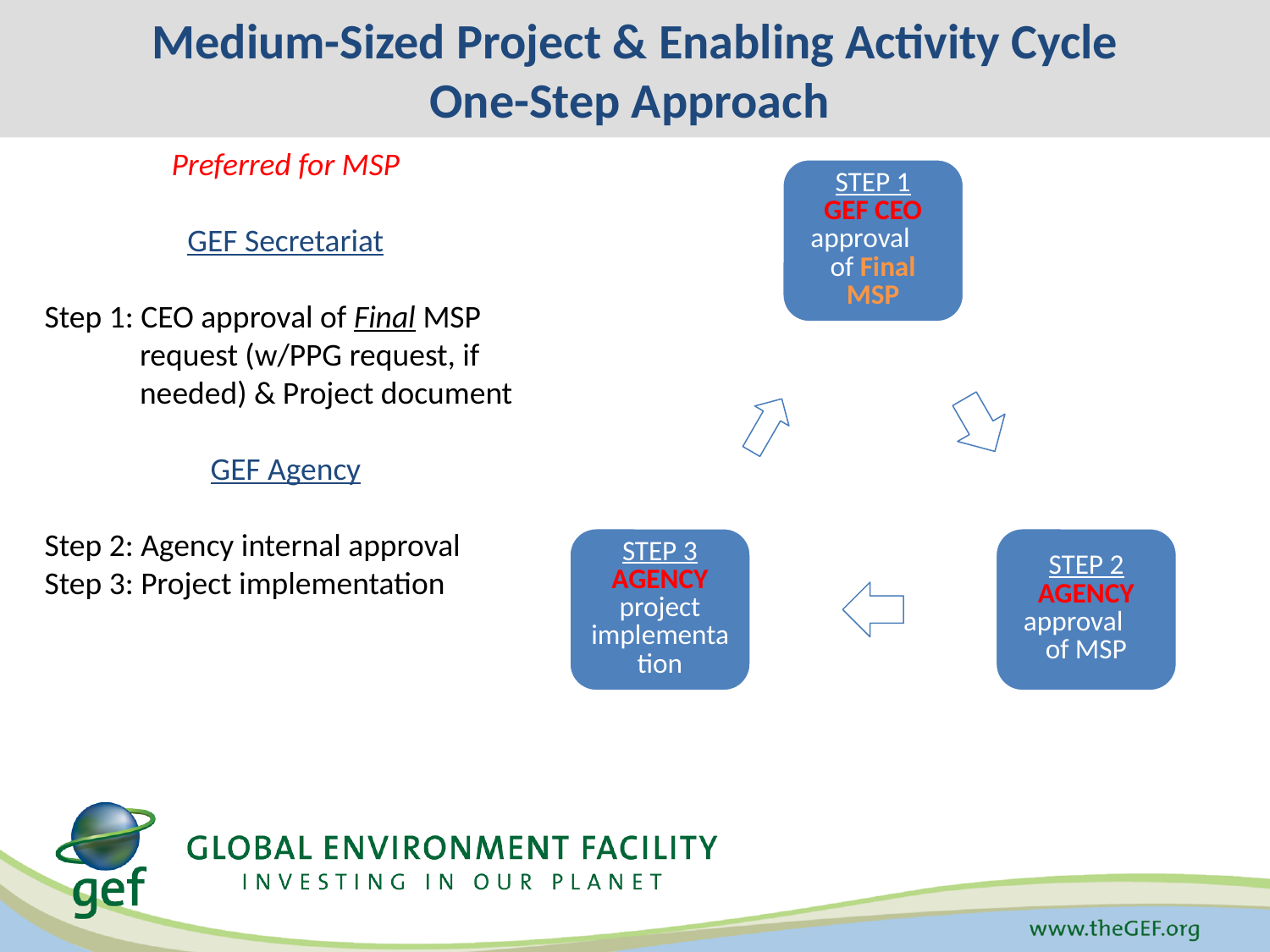

Medium-Sized Project & Enabling Activity Cycle
One-Step Approach
Preferred for MSP

GEF Secretariat

Step 1: CEO approval of Final MSP request (w/PPG request, if needed) & Project document

GEF Agency

Step 2: Agency internal approval
Step 3: Project implementation

STEP 1
GEF CEO approval     of Final MSP
STEP 2
AGENCY approval     of MSP
STEP 3
AGENCY project implementation